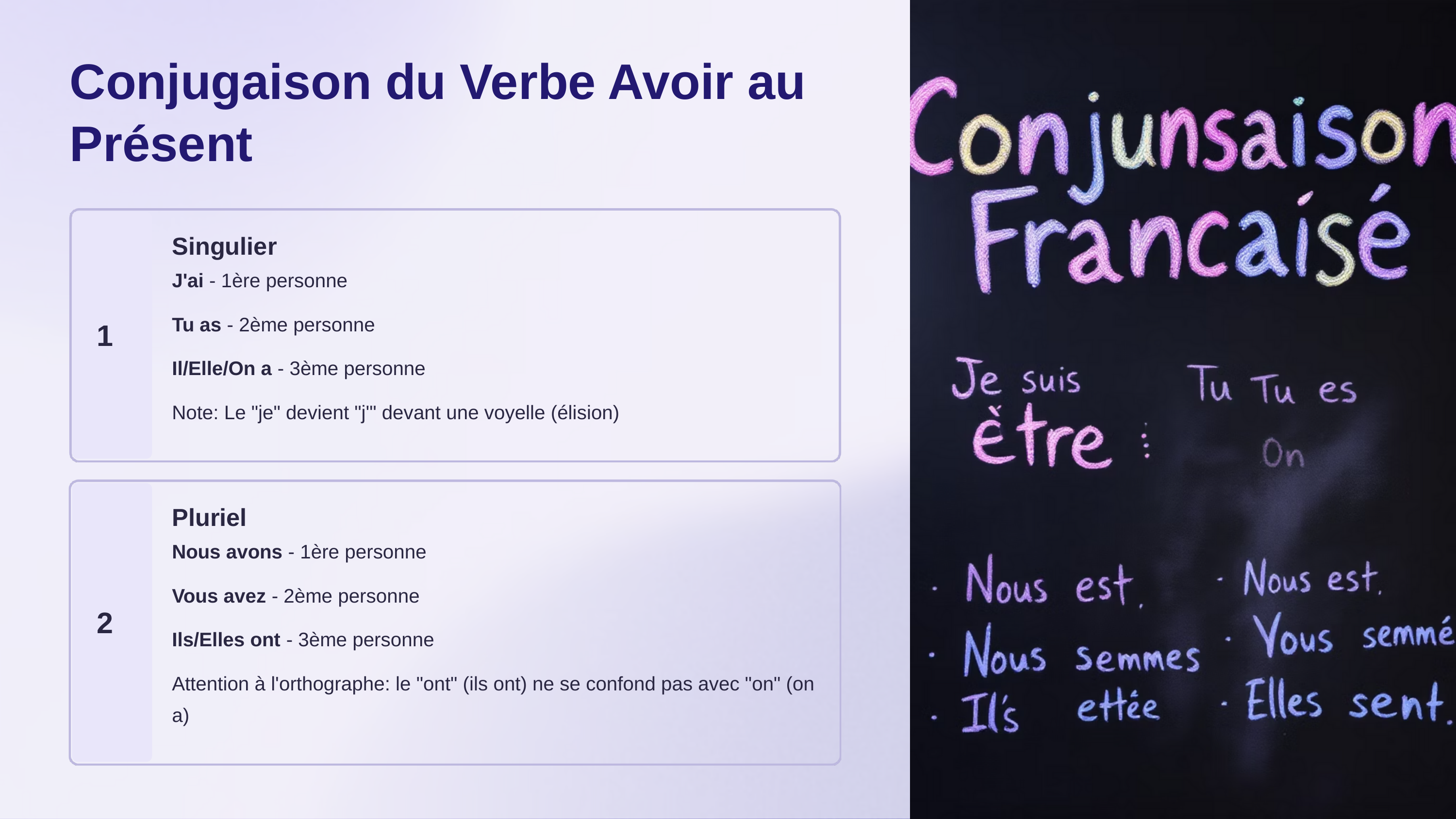

Conjugaison du Verbe Avoir au Présent

Singulier
J'ai - 1ère personne
Tu as - 2ème personne
1
Il/Elle/On a - 3ème personne
Note: Le "je" devient "j'" devant une voyelle (élision)

Pluriel
Nous avons - 1ère personne
Vous avez - 2ème personne
2
Ils/Elles ont - 3ème personne
Attention à l'orthographe: le "ont" (ils ont) ne se confond pas avec "on" (on a)